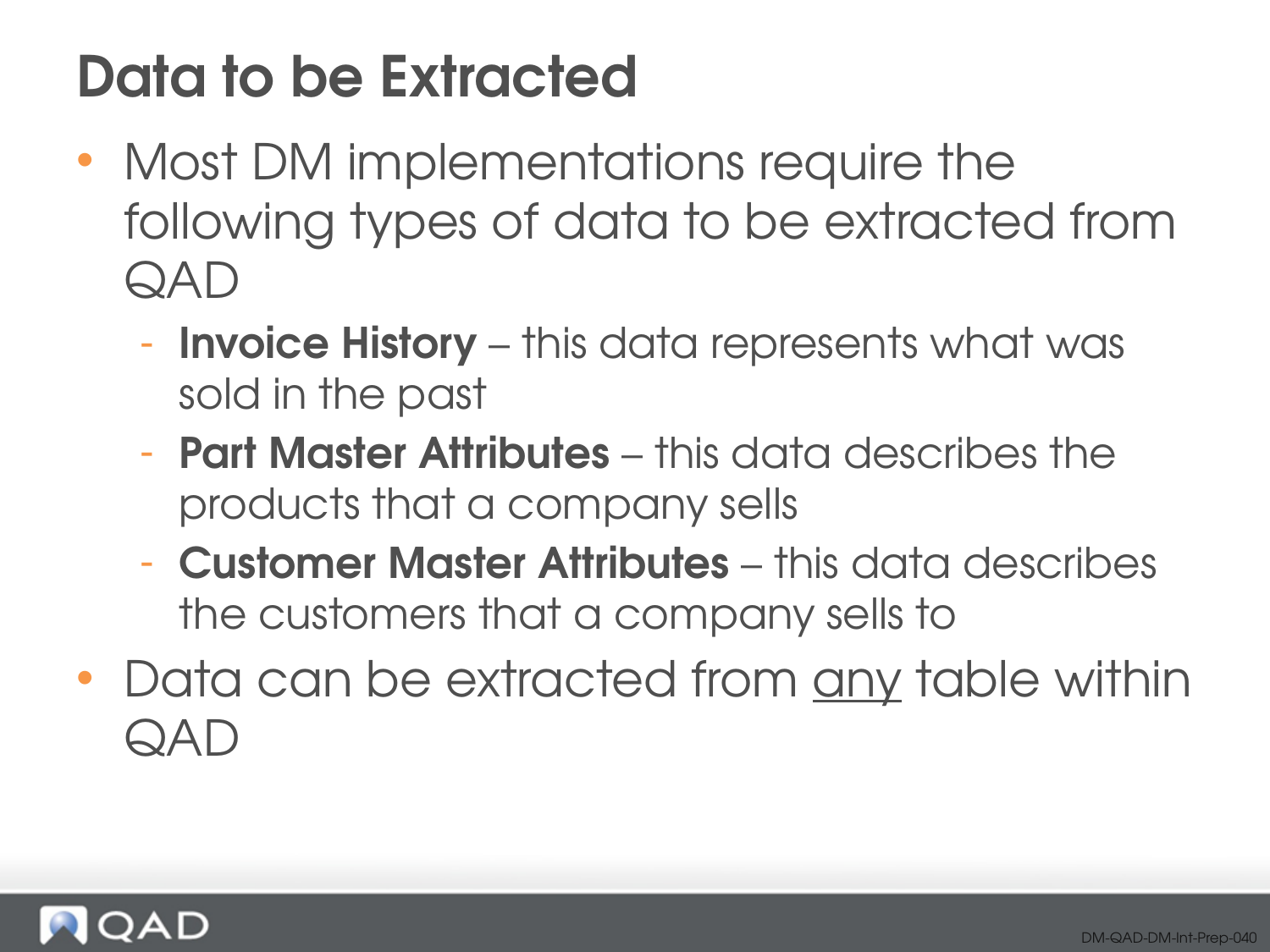

# Data to be Extracted
Most DM implementations require the following types of data to be extracted from QAD
Invoice History – this data represents what was sold in the past
Part Master Attributes – this data describes the products that a company sells
Customer Master Attributes – this data describes the customers that a company sells to
Data can be extracted from any table within QAD
DM-QAD-DM-Int-Prep-040